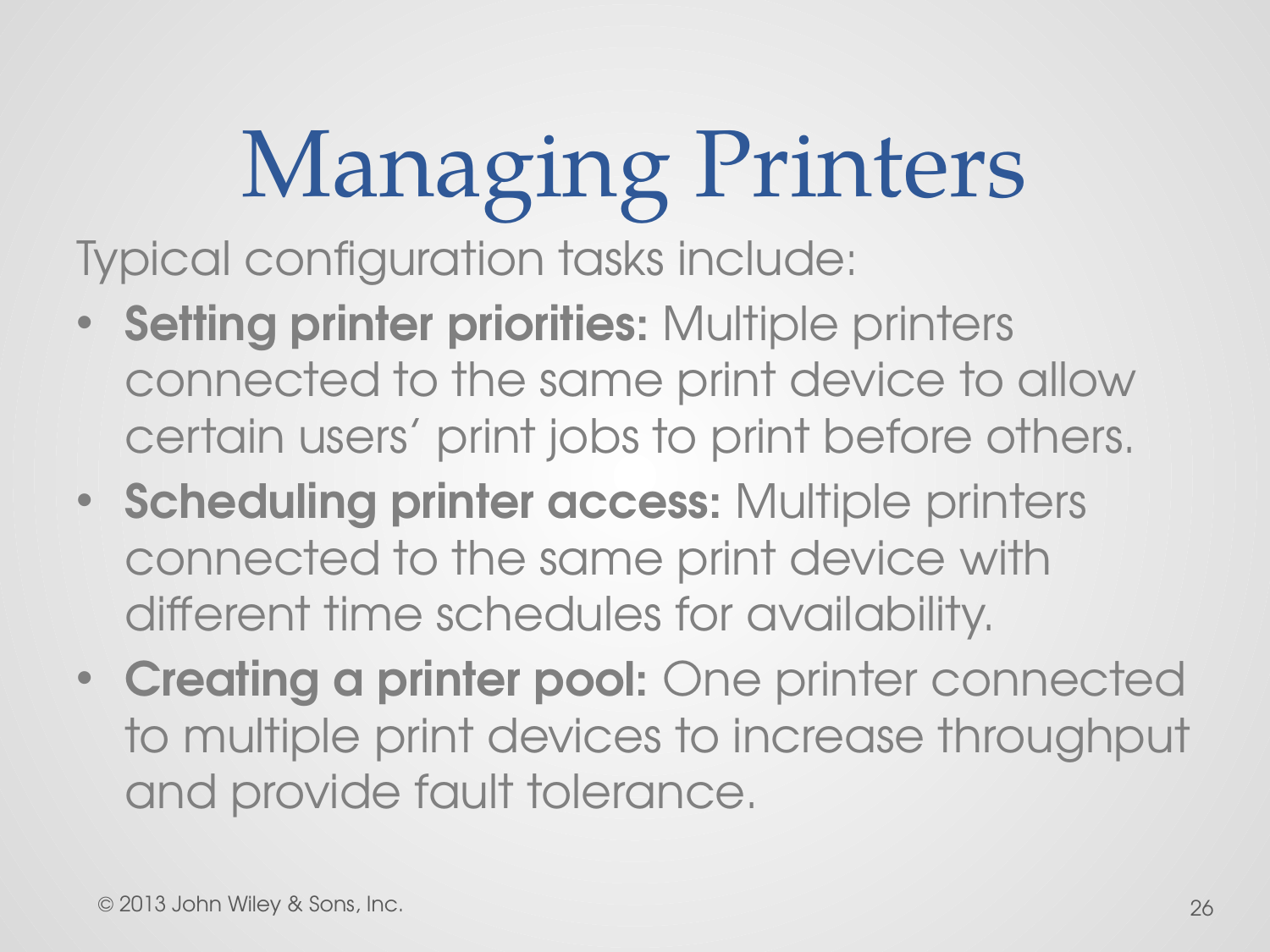

# Managing Printers
Typical configuration tasks include:
Setting printer priorities: Multiple printers connected to the same print device to allow certain users’ print jobs to print before others.
Scheduling printer access: Multiple printers connected to the same print device with different time schedules for availability.
Creating a printer pool: One printer connected to multiple print devices to increase throughput and provide fault tolerance.
© 2013 John Wiley & Sons, Inc.
26